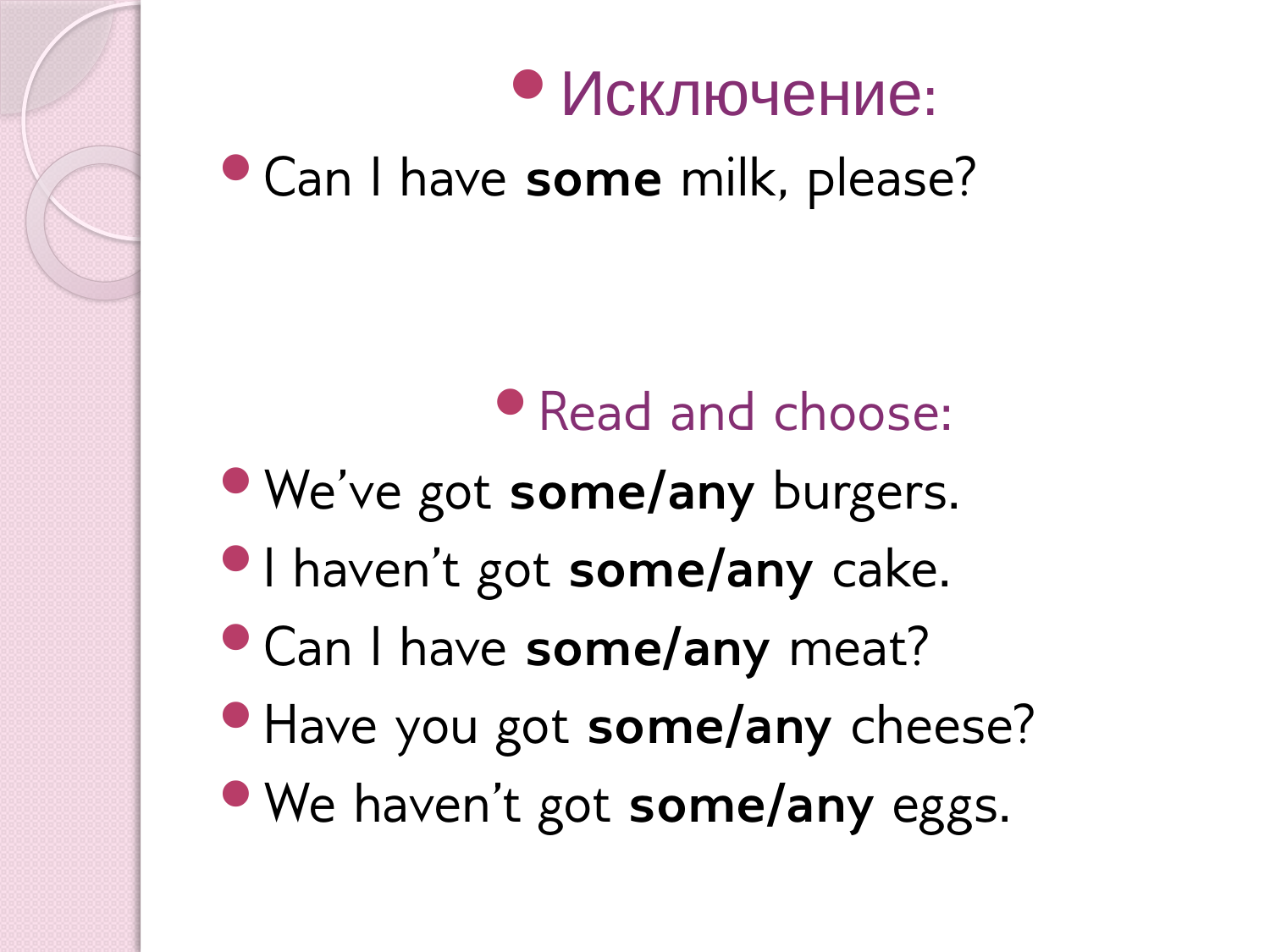

Исключение:
Can I have some milk, please?

Read and choose:
We’ve got some/any burgers.
I haven’t got some/any cake.
Can I have some/any meat?
Have you got some/any cheese?
We haven’t got some/any eggs.